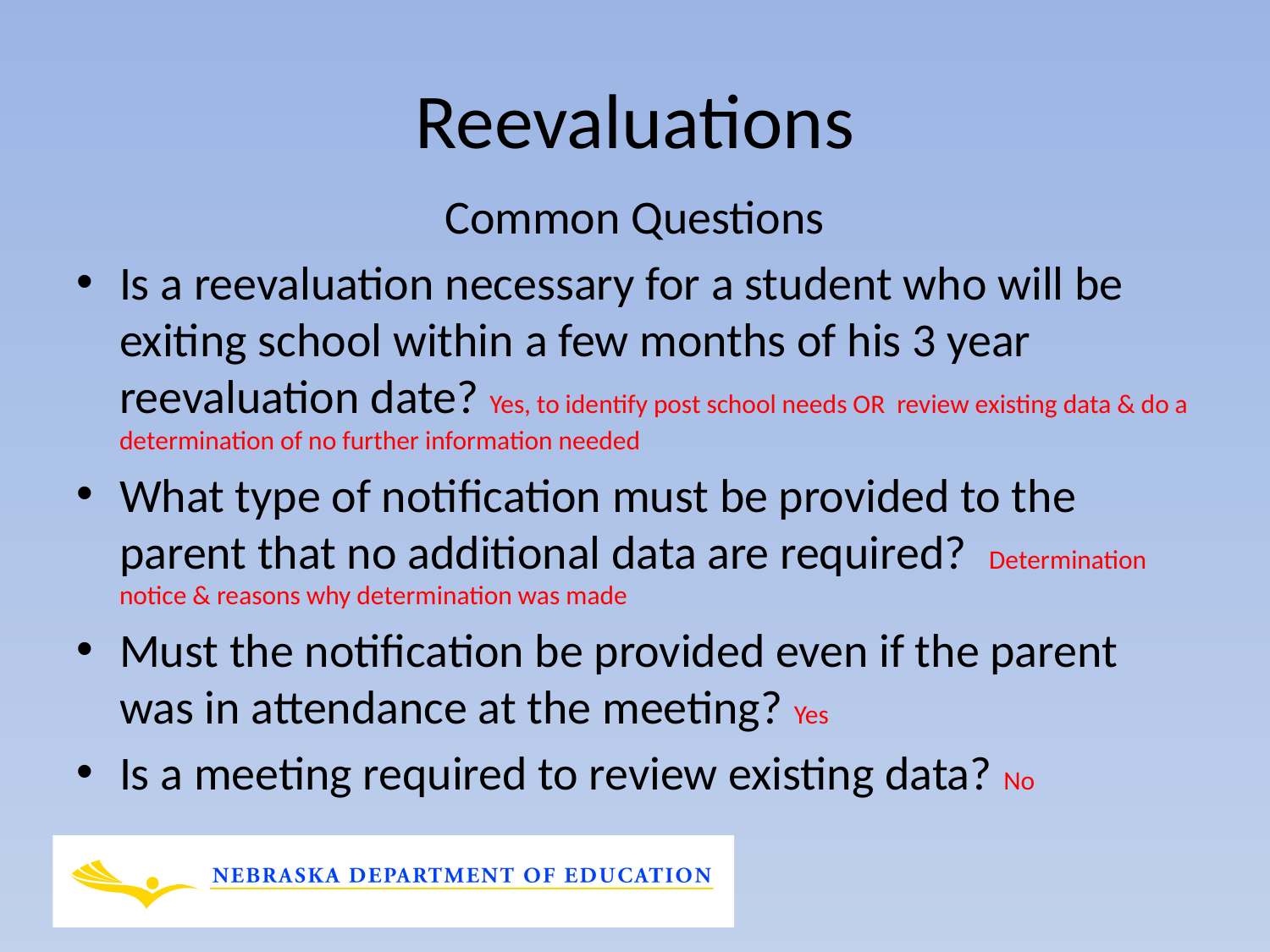

# Reevaluations
Common Questions
Is a reevaluation necessary for a student who will be exiting school within a few months of his 3 year reevaluation date? Yes, to identify post school needs OR  review existing data & do a determination of no further information needed
What type of notification must be provided to the parent that no additional data are required?  Determination notice & reasons why determination was made
Must the notification be provided even if the parent was in attendance at the meeting? Yes
Is a meeting required to review existing data? No